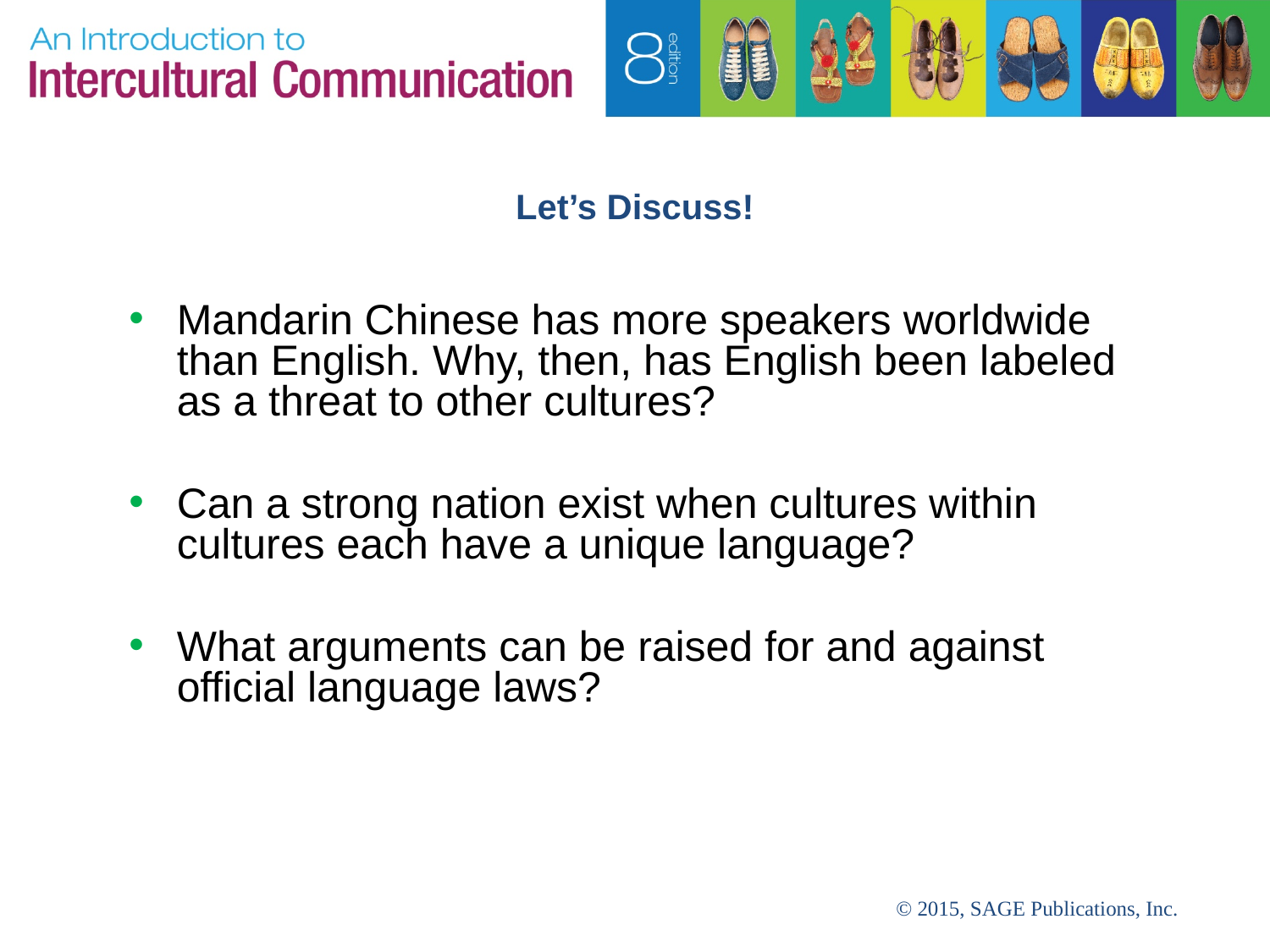

# Let’s Discuss!
Mandarin Chinese has more speakers worldwide than English. Why, then, has English been labeled as a threat to other cultures?

Can a strong nation exist when cultures within cultures each have a unique language?

What arguments can be raised for and against official language laws?
© 2015, SAGE Publications, Inc.